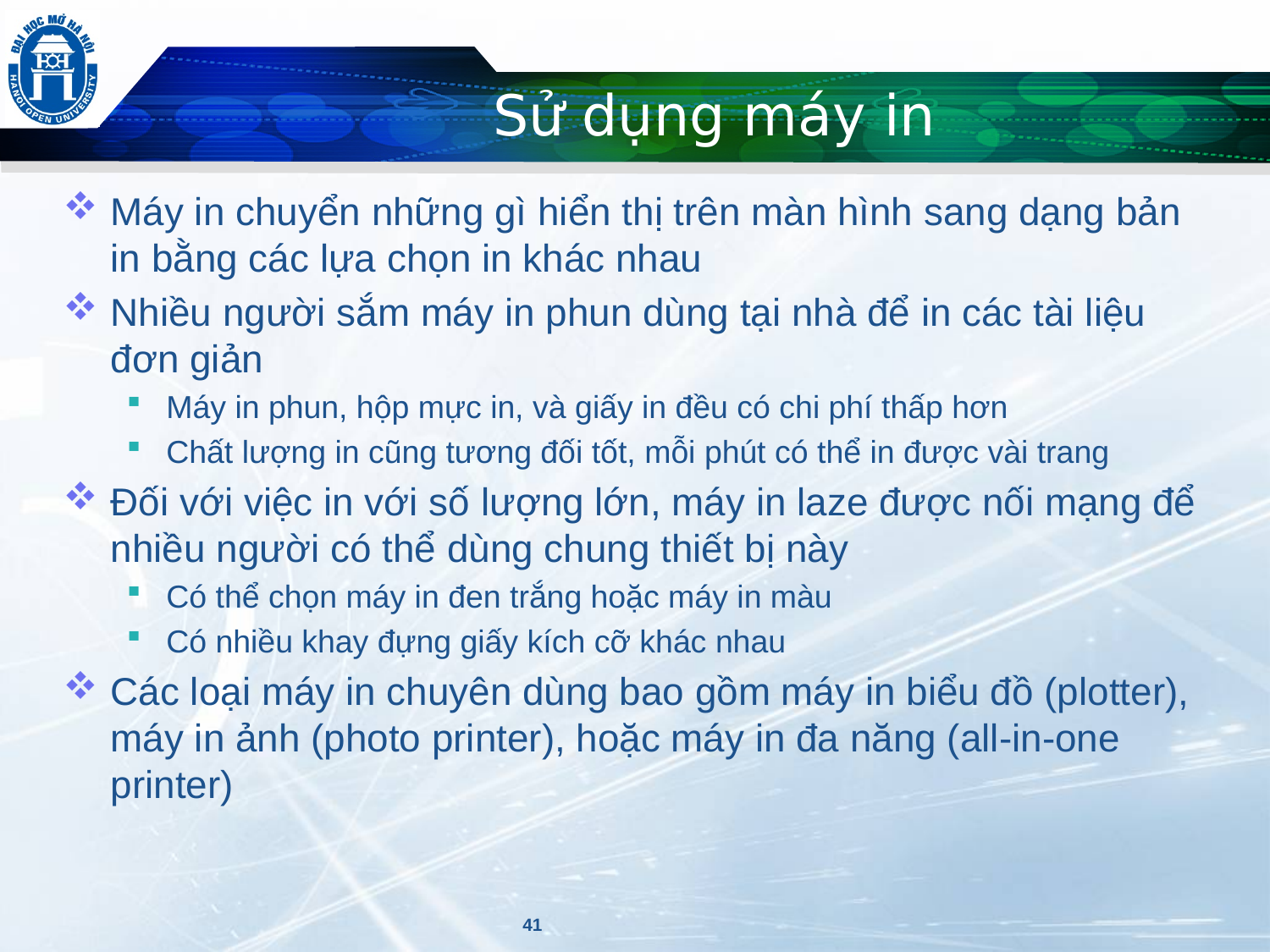

# Sử dụng máy in
Máy in chuyển những gì hiển thị trên màn hình sang dạng bản in bằng các lựa chọn in khác nhau
Nhiều người sắm máy in phun dùng tại nhà để in các tài liệu đơn giản
Máy in phun, hộp mực in, và giấy in đều có chi phí thấp hơn
Chất lượng in cũng tương đối tốt, mỗi phút có thể in được vài trang
Đối với việc in với số lượng lớn, máy in laze được nối mạng để nhiều người có thể dùng chung thiết bị này
Có thể chọn máy in đen trắng hoặc máy in màu
Có nhiều khay đựng giấy kích cỡ khác nhau
Các loại máy in chuyên dùng bao gồm máy in biểu đồ (plotter), máy in ảnh (photo printer), hoặc máy in đa năng (all-in-one printer)
41